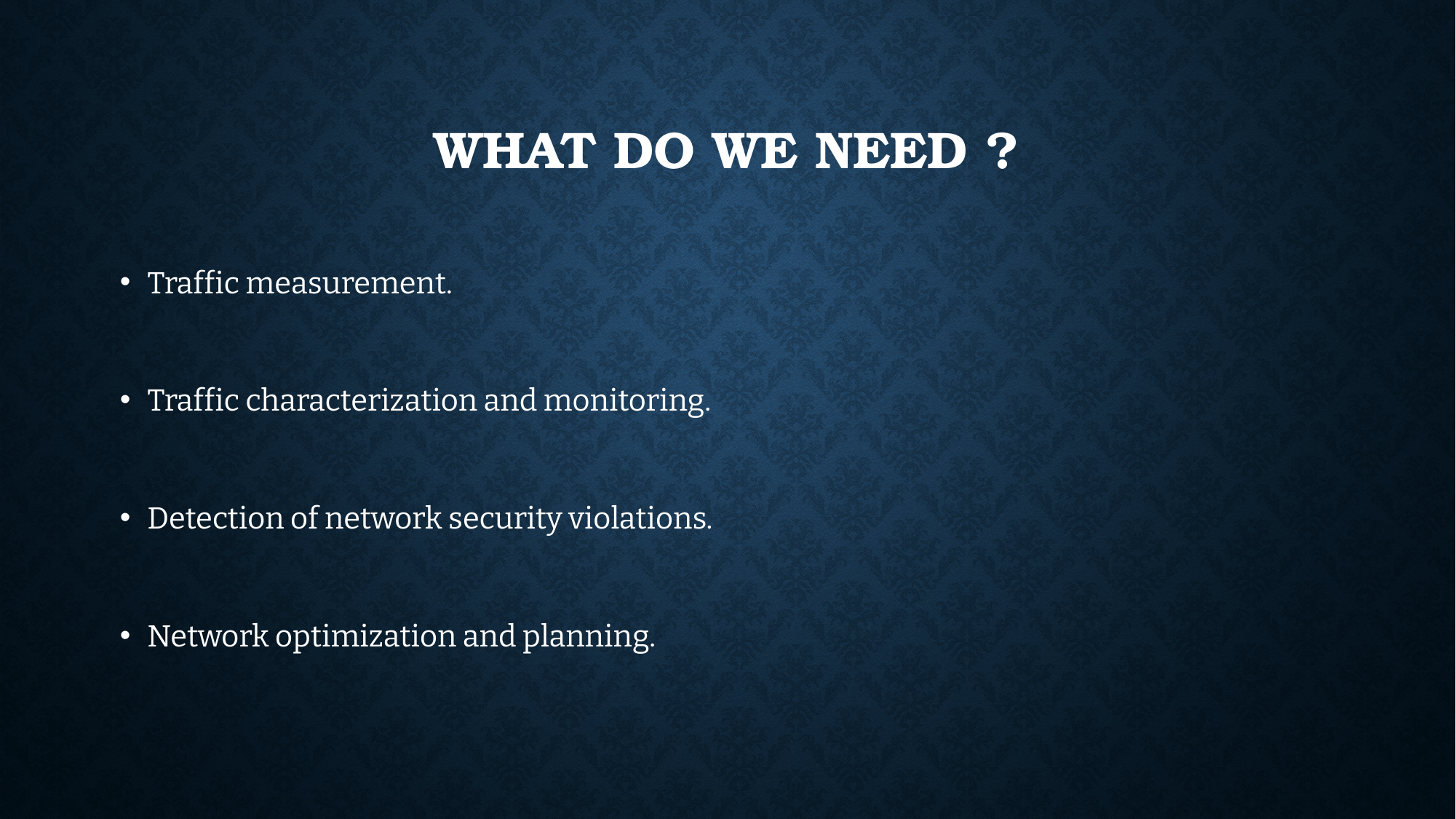

# What Do We Need ?
Traffic measurement.

Traffic characterization and monitoring.

Detection of network security violations.

Network optimization and planning.